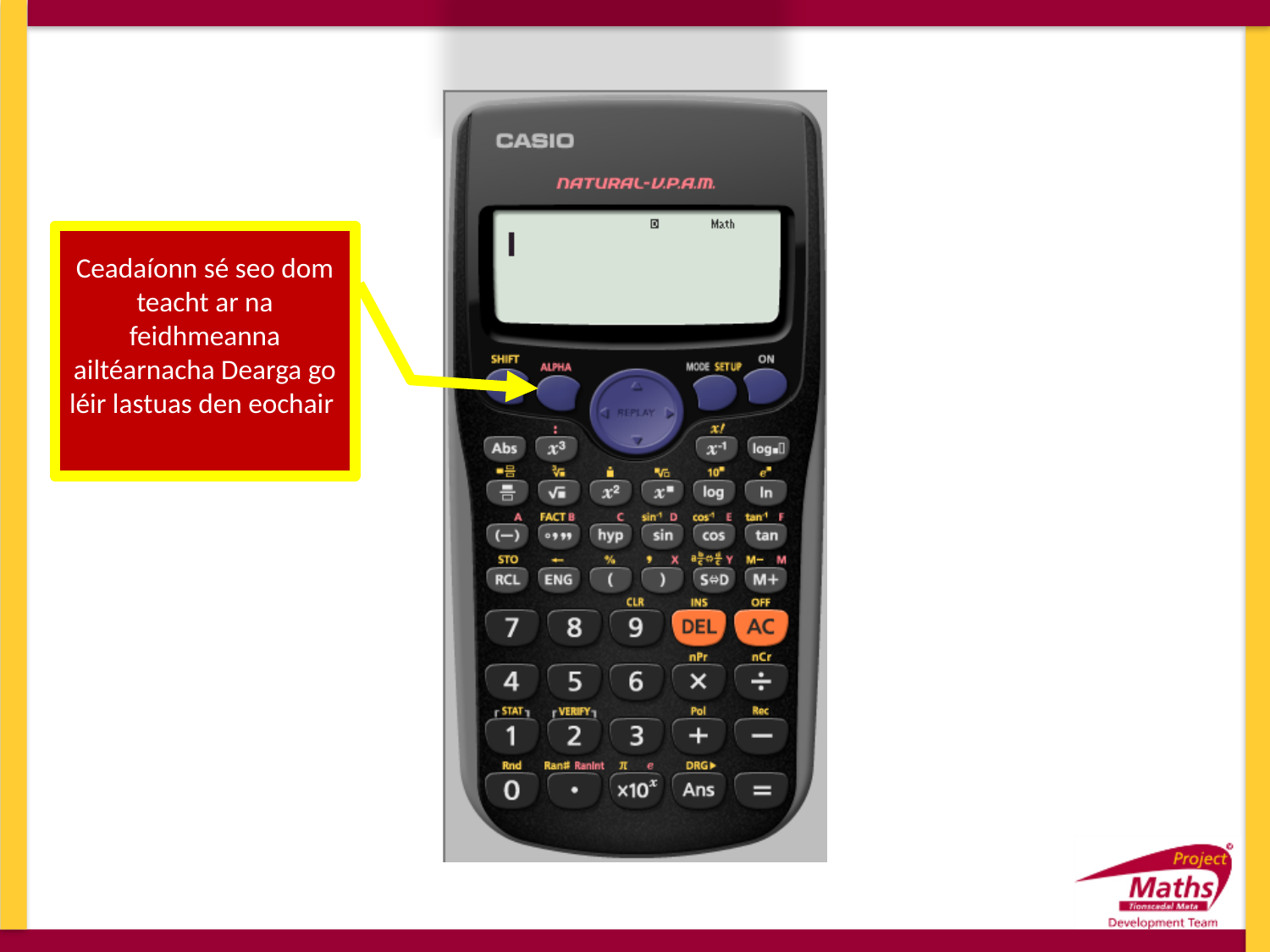

Ceadaíonn sé seo dom teacht ar na feidhmeanna ailtéarnacha Dearga go léir lastuas den eochair